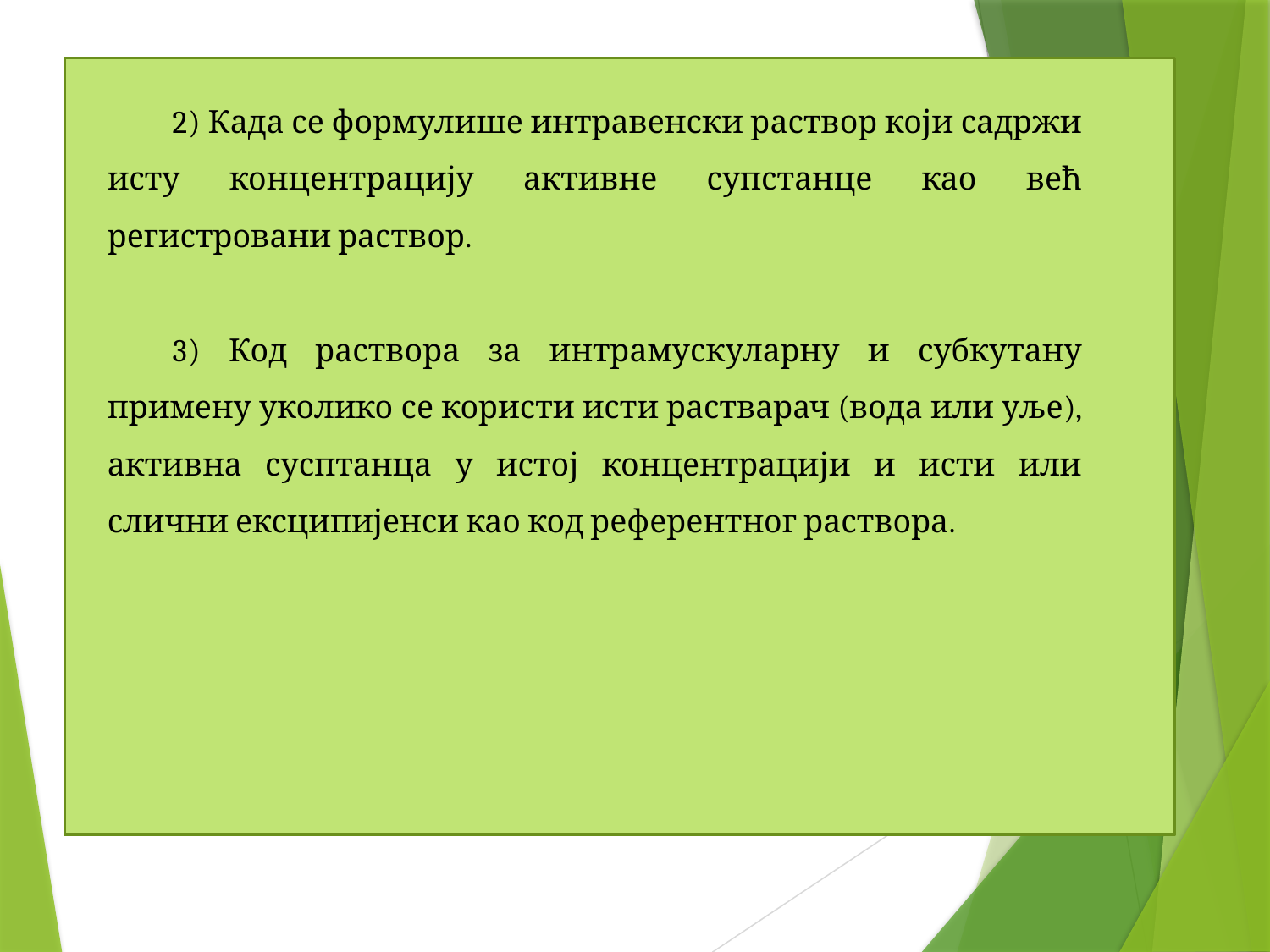

2) Када се формулише интравенски раствор који садржи исту концентрацију активне супстанце као већ регистровани раствор.

3) Код раствора за интрамускуларну и субкутану примену уколико се користи исти растварач (вода или уље), активна сусптанца у истој концентрацији и исти или слични ексципијенси као код референтног раствора.